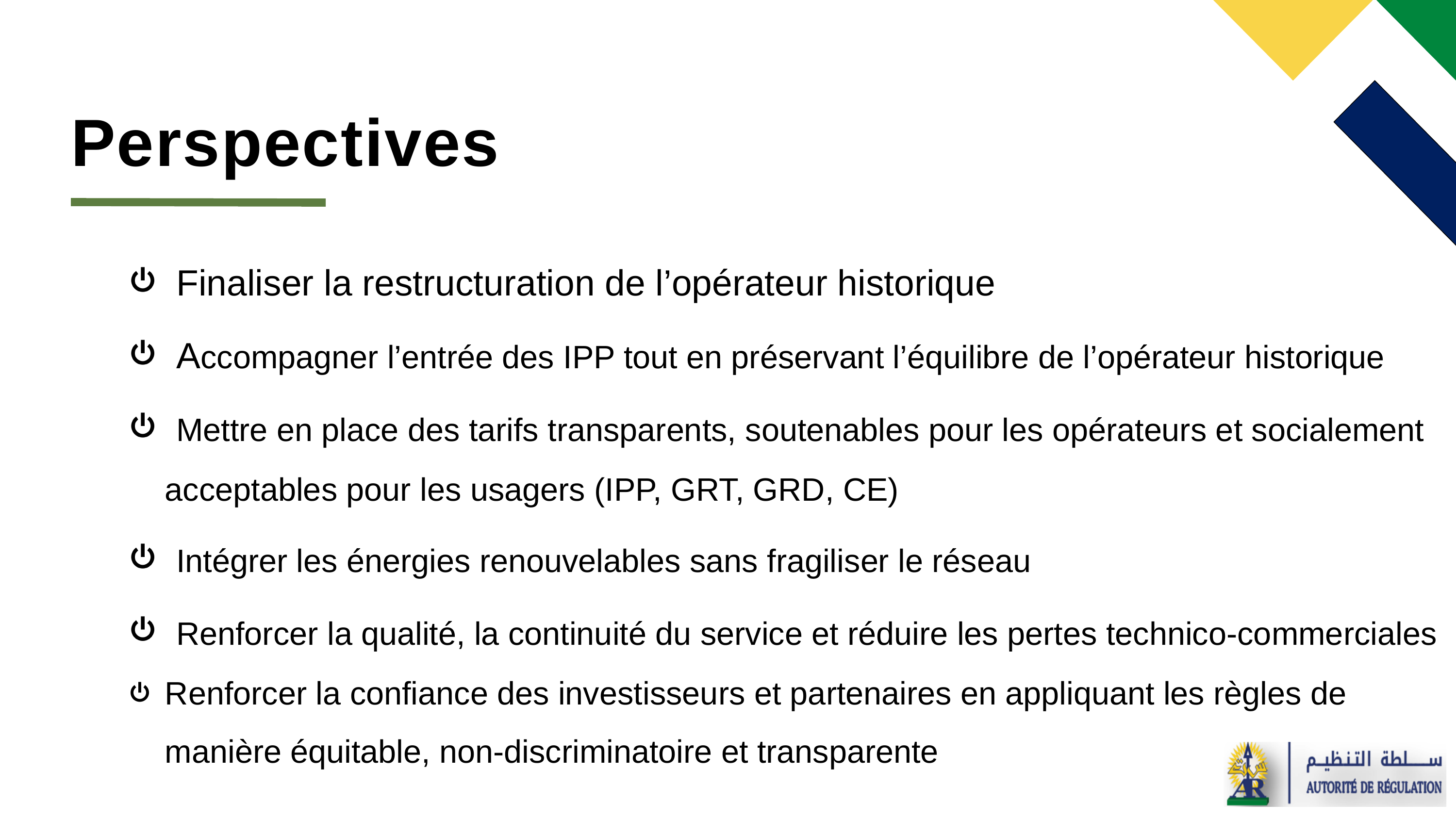

# Perspectives
 Finaliser la restructuration de l’opérateur historique
 Accompagner l’entrée des IPP tout en préservant l’équilibre de l’opérateur historique
 Mettre en place des tarifs transparents, soutenables pour les opérateurs et socialement acceptables pour les usagers (IPP, GRT, GRD, CE)
 Intégrer les énergies renouvelables sans fragiliser le réseau
 Renforcer la qualité, la continuité du service et réduire les pertes technico-commerciales
Renforcer la confiance des investisseurs et partenaires en appliquant les règles de manière équitable, non-discriminatoire et transparente